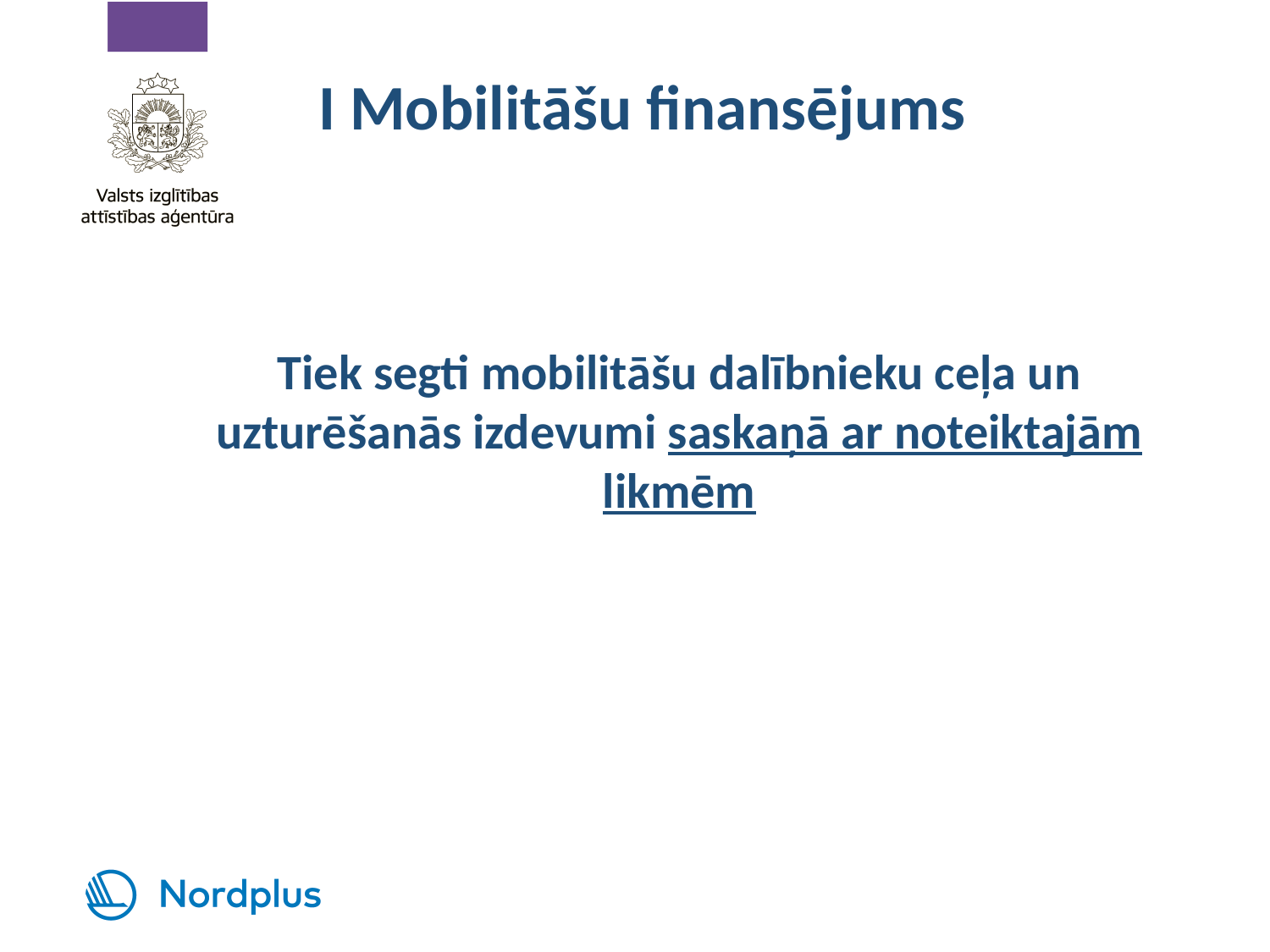

# I Mobilitāšu finansējums
Tiek segti mobilitāšu dalībnieku ceļa un uzturēšanās izdevumi saskaņā ar noteiktajām likmēm